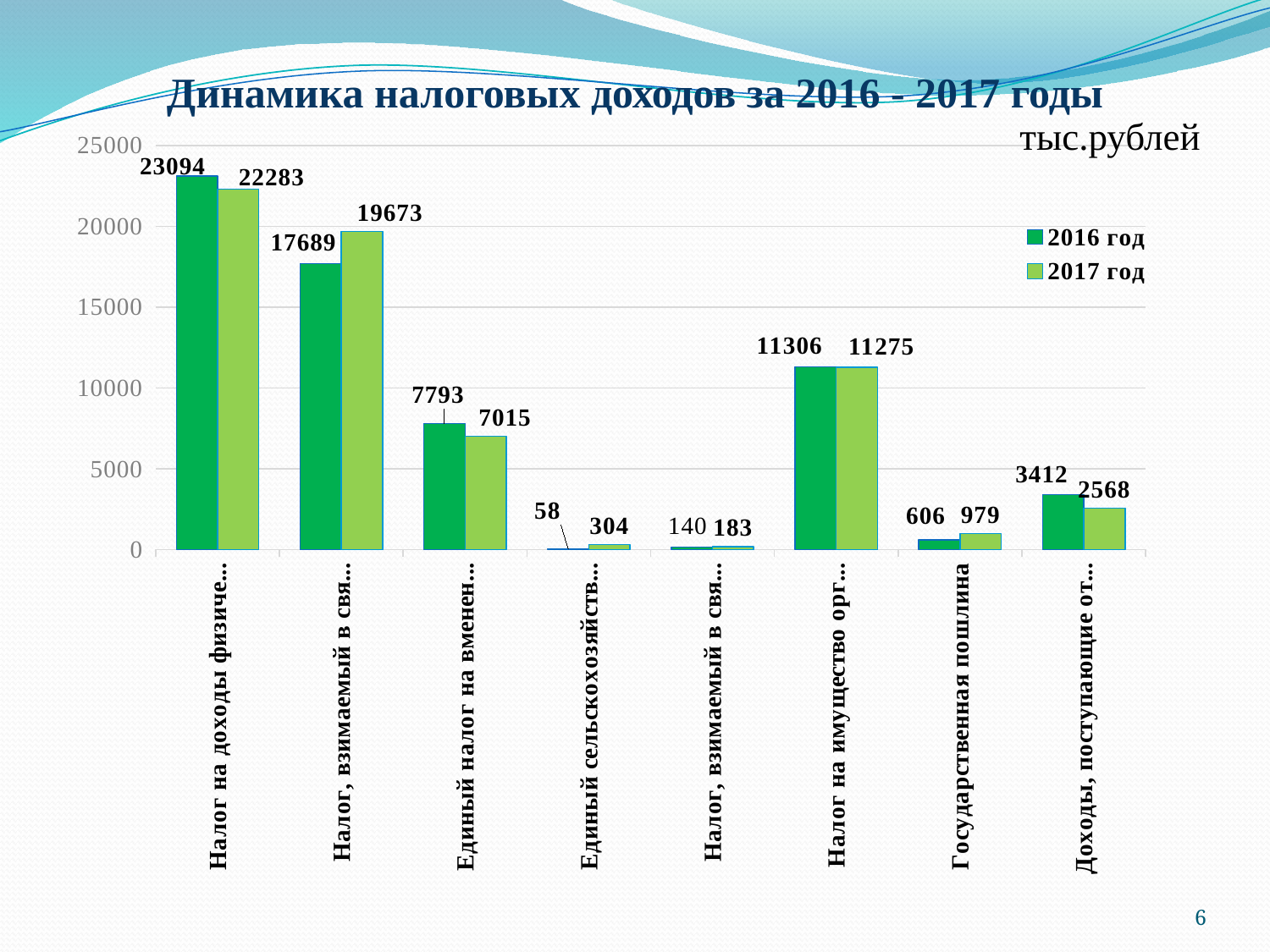

# Динамика налоговых доходов за 2016 - 2017 годы
тыс.рублей

### Chart

| Category | 2016 год | 2017 год |
|---|---|---|
| Налог на доходы физических лиц | 23094.0 | 22283.0 |
| Налог, взимаемый в связи с применением упрощенной системы  налогооблажения | 17689.0 | 19673.0 |
| Единый налог на вмененный доход для отдельных видов деятельности | 7793.0 | 7015.0 |
| Единый сельскохозяйственный налог | 58.0 | 304.0 |
| Налог, взимаемый в связи с применением патентной сиситемы налогообложения | 140.0 | 183.0 |
| Налог на имущество организаций | 11306.0 | 11275.0 |
| Государственная пошлина | 606.0 | 979.0 |
| Доходы, поступающие от уплаты акцизов на нефтепродукты | 3412.0 | 2568.0 |
6